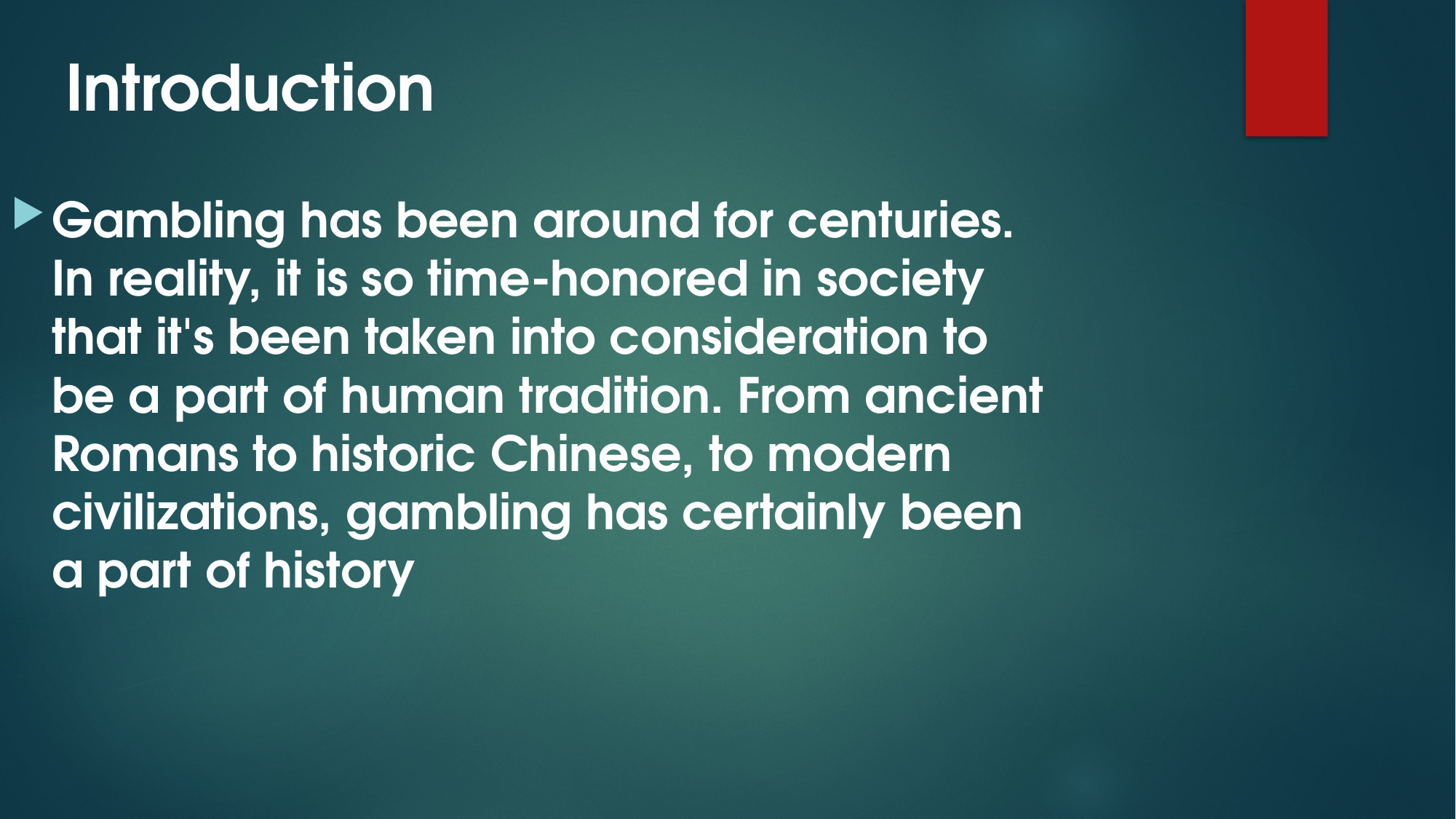

# Introduction
Gambling has been around for centuries. In reality, it is so time-honored in society that it's been taken into consideration to be a part of human tradition. From ancient Romans to historic Chinese, to modern civilizations, gambling has certainly been a part of history